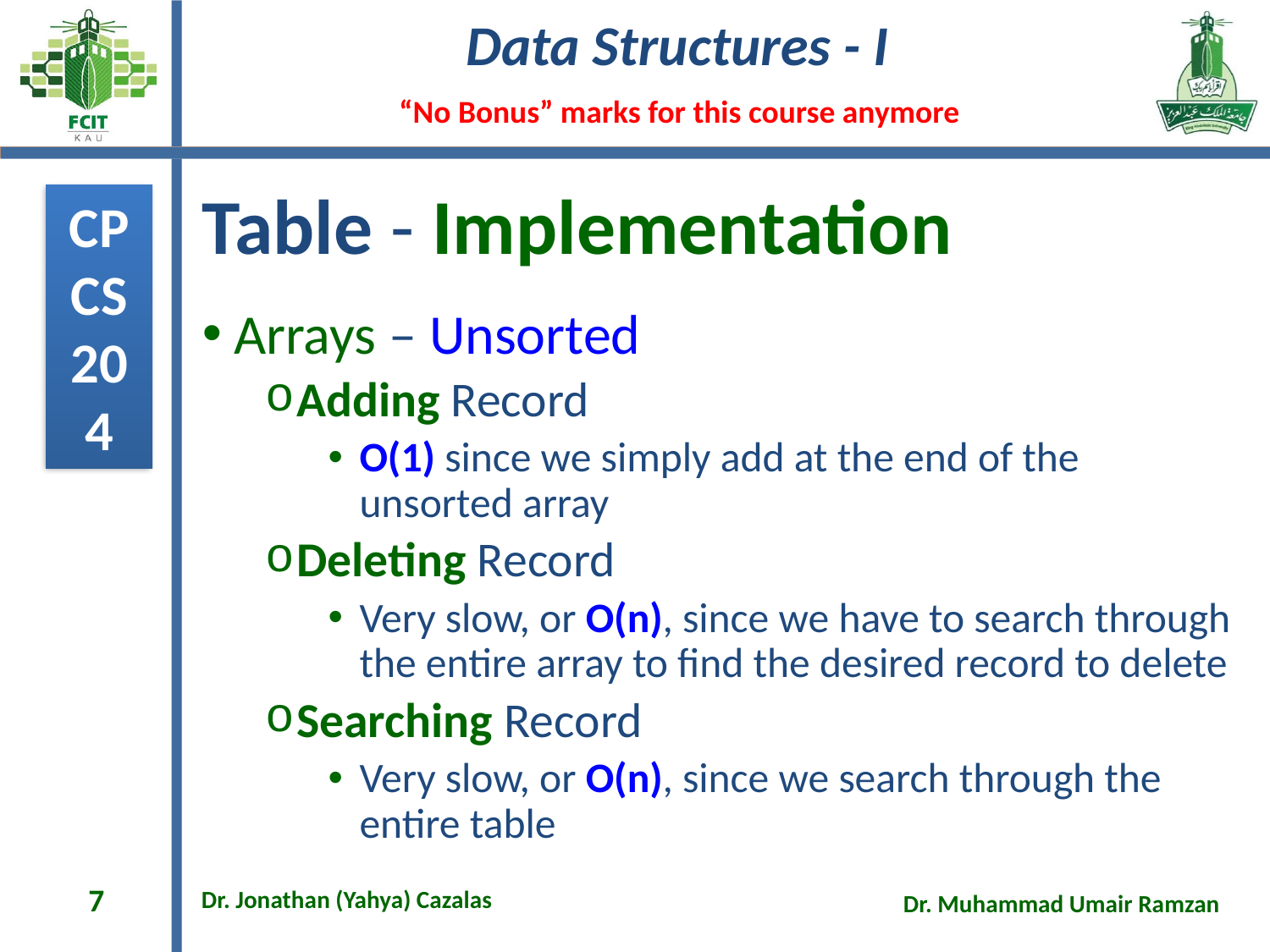

# Table - Implementation
Arrays – Unsorted
Adding Record
O(1) since we simply add at the end of the unsorted array
Deleting Record
Very slow, or O(n), since we have to search through the entire array to find the desired record to delete
Searching Record
Very slow, or O(n), since we search through the entire table
7